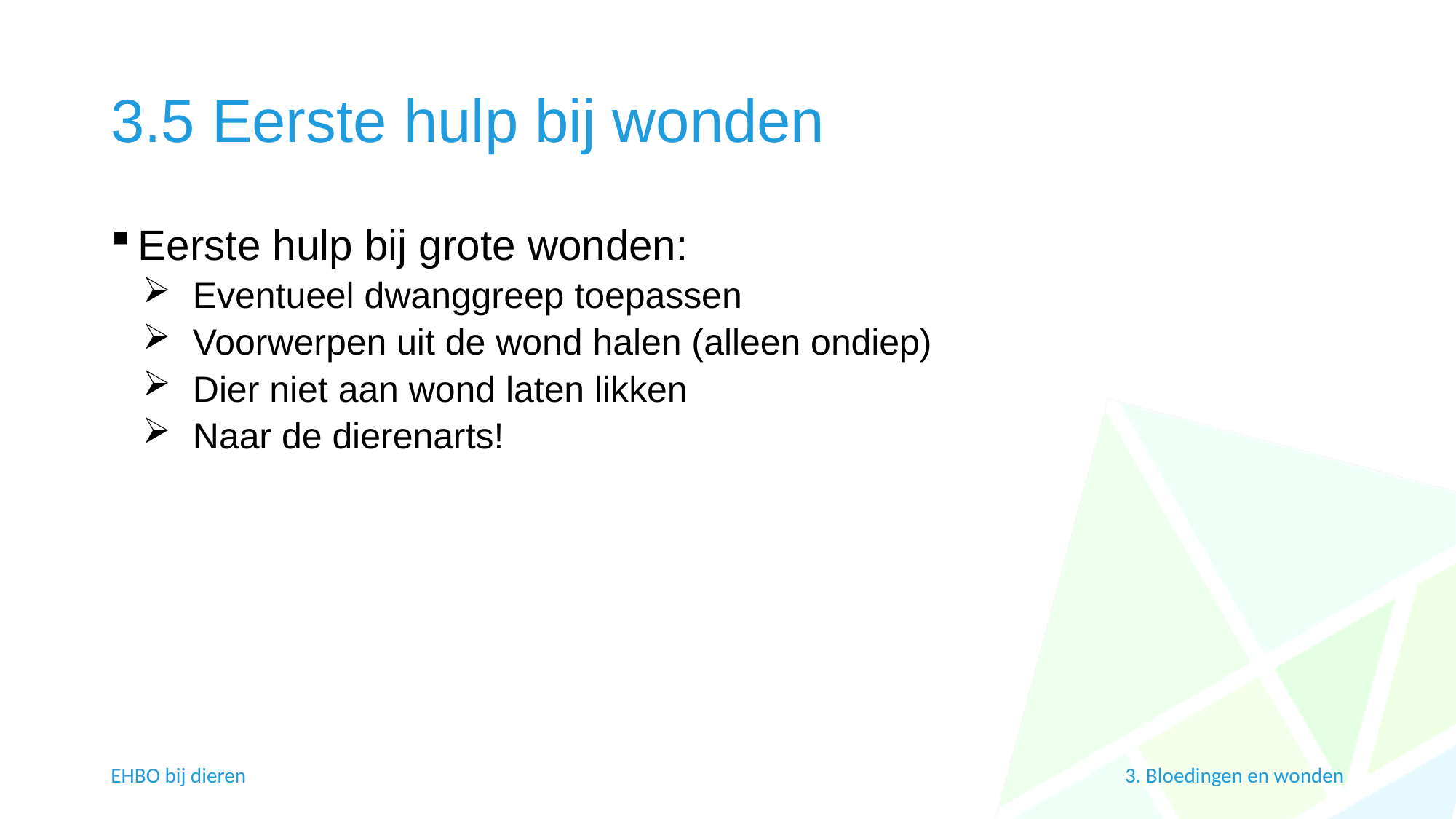

# 3.5 Eerste hulp bij wonden
Eerste hulp bij grote wonden:
Eventueel dwanggreep toepassen
Voorwerpen uit de wond halen (alleen ondiep)
Dier niet aan wond laten likken
Naar de dierenarts!
EHBO bij dieren
3. Bloedingen en wonden